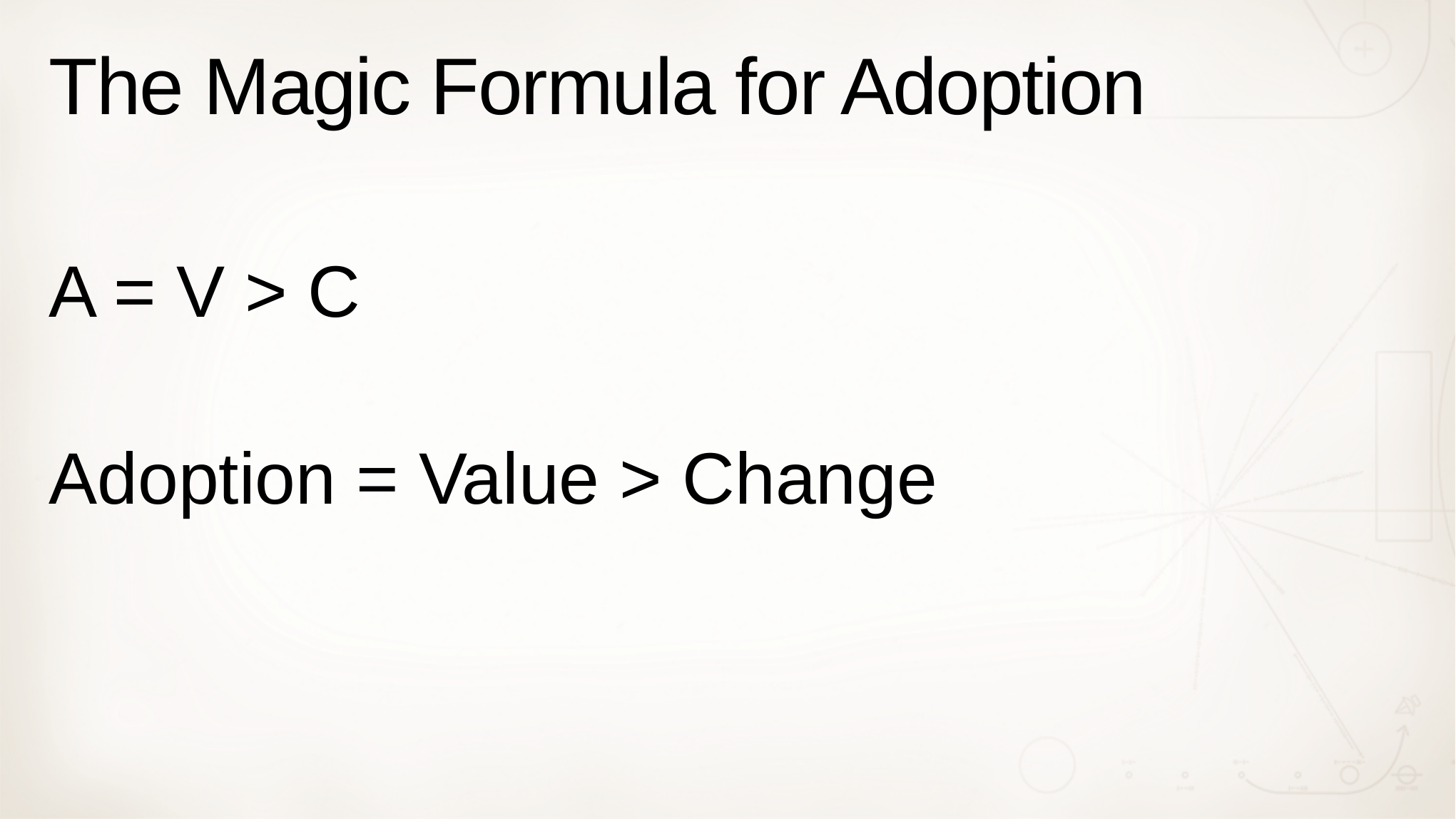

# The Magic Formula for Adoption

A = V > C

Adoption = Value > Change